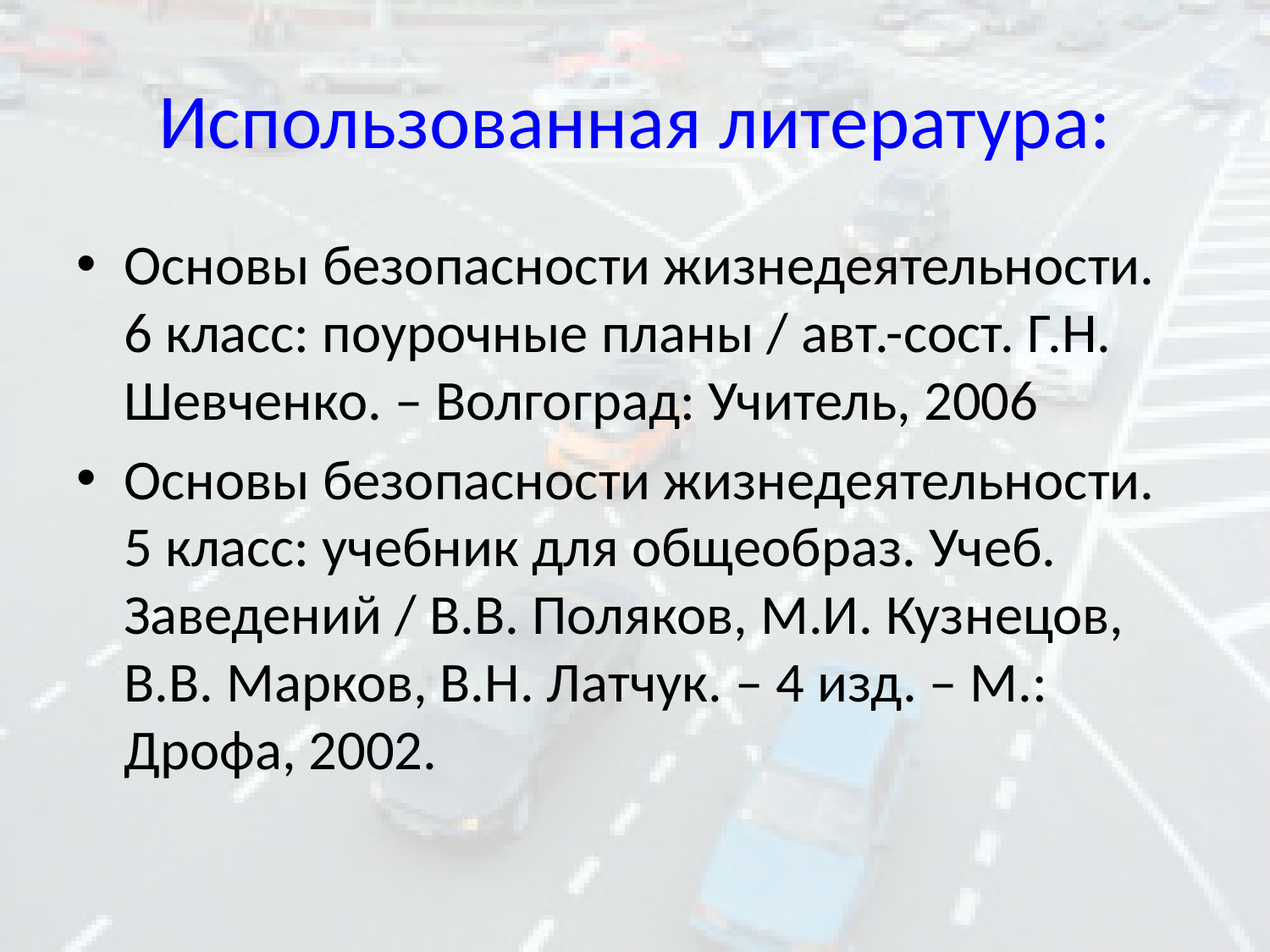

# Использованная литература:
Основы безопасности жизнедеятельности. 6 класс: поурочные планы / авт.-сост. Г.Н. Шевченко. – Волгоград: Учитель, 2006
Основы безопасности жизнедеятельности. 5 класс: учебник для общеобраз. Учеб. Заведений / В.В. Поляков, М.И. Кузнецов, В.В. Марков, В.Н. Латчук. – 4 изд. – М.: Дрофа, 2002.